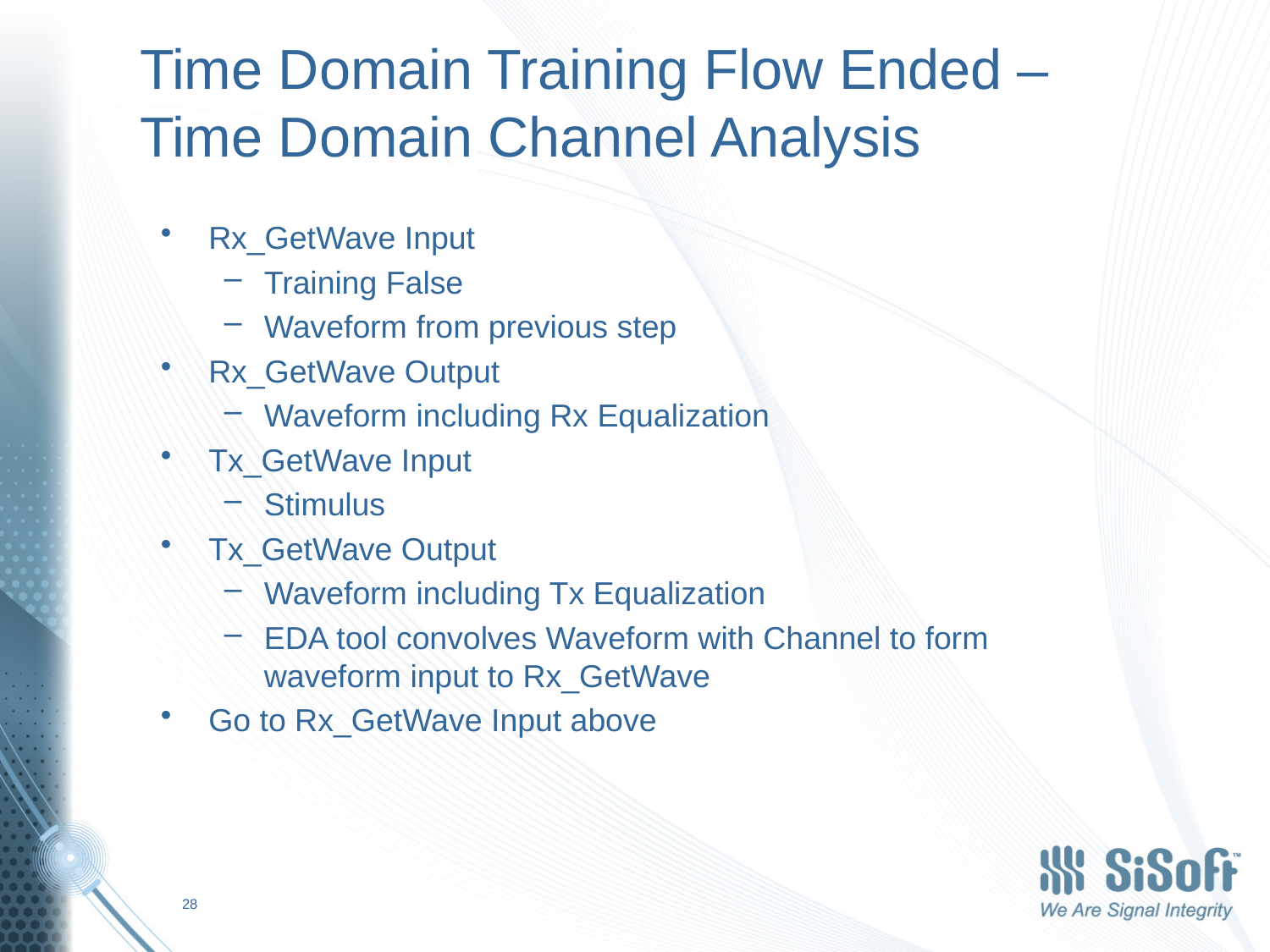

# Time Domain Training Flow Ended – Time Domain Channel Analysis
Rx_GetWave Input
Training False
Waveform from previous step
Rx_GetWave Output
Waveform including Rx Equalization
Tx_GetWave Input
Stimulus
Tx_GetWave Output
Waveform including Tx Equalization
EDA tool convolves Waveform with Channel to form waveform input to Rx_GetWave
Go to Rx_GetWave Input above

28